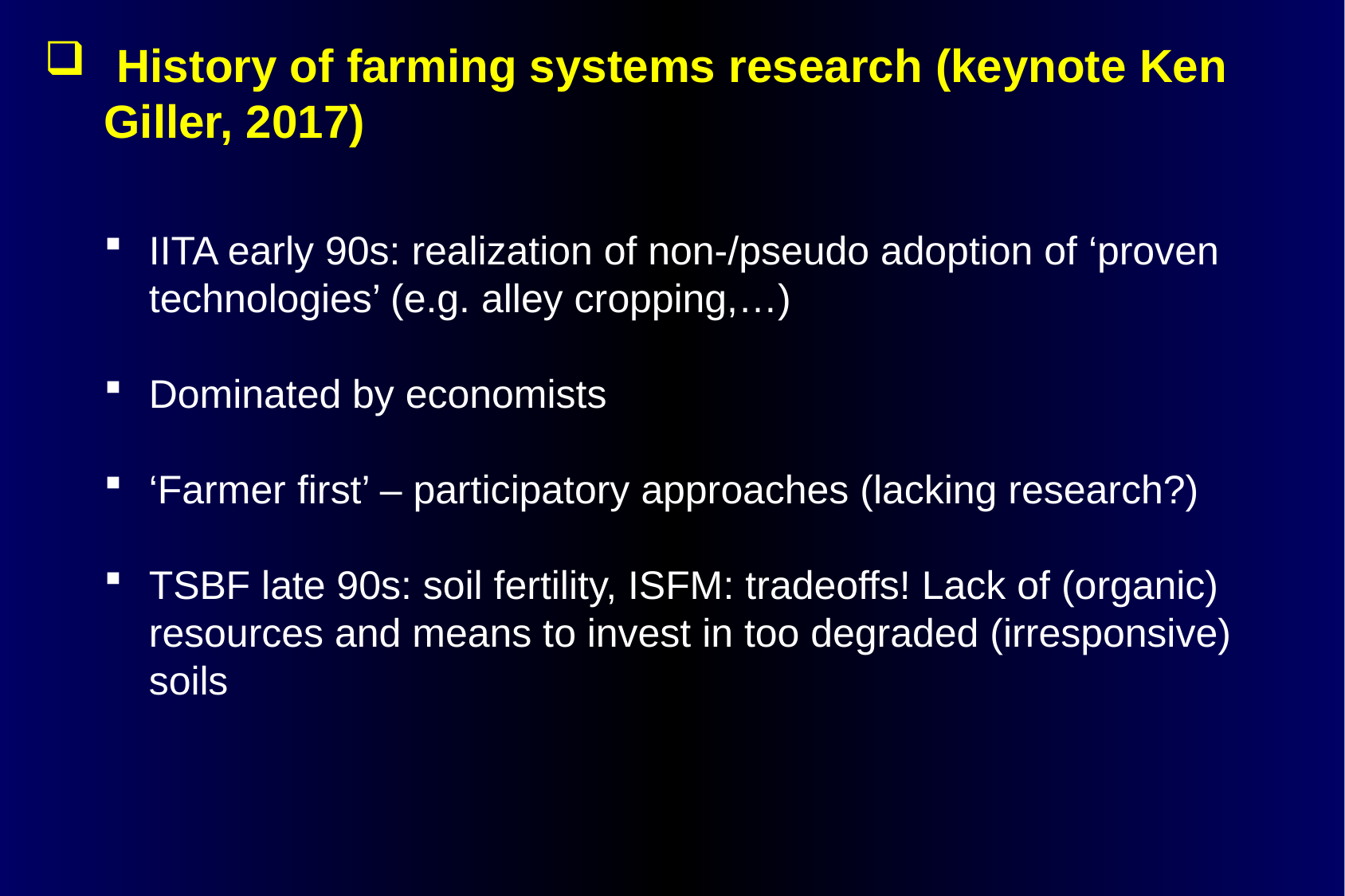

History of farming systems research (keynote Ken Giller, 2017)

IITA early 90s: realization of non-/pseudo adoption of ‘proven technologies’ (e.g. alley cropping,…)

Dominated by economists

‘Farmer first’ – participatory approaches (lacking research?)

TSBF late 90s: soil fertility, ISFM: tradeoffs! Lack of (organic) resources and means to invest in too degraded (irresponsive) soils